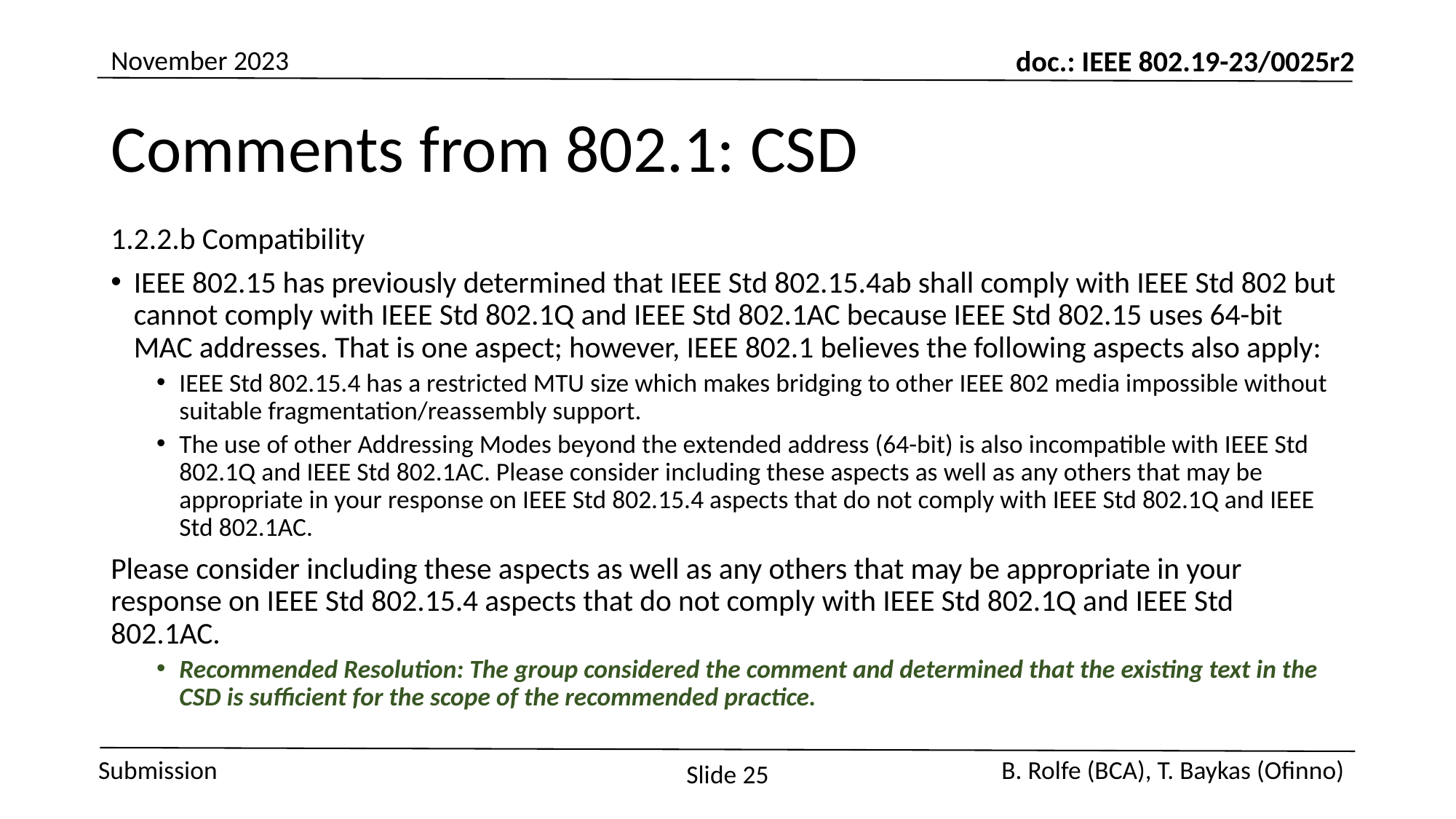

November 2023
# Comments from 802.1: CSD
1.2.2.b Compatibility
IEEE 802.15 has previously determined that IEEE Std 802.15.4ab shall comply with IEEE Std 802 but cannot comply with IEEE Std 802.1Q and IEEE Std 802.1AC because IEEE Std 802.15 uses 64-bit MAC addresses. That is one aspect; however, IEEE 802.1 believes the following aspects also apply:
IEEE Std 802.15.4 has a restricted MTU size which makes bridging to other IEEE 802 media impossible without suitable fragmentation/reassembly support.
The use of other Addressing Modes beyond the extended address (64-bit) is also incompatible with IEEE Std 802.1Q and IEEE Std 802.1AC. Please consider including these aspects as well as any others that may be appropriate in your response on IEEE Std 802.15.4 aspects that do not comply with IEEE Std 802.1Q and IEEE Std 802.1AC.
Please consider including these aspects as well as any others that may be appropriate in your response on IEEE Std 802.15.4 aspects that do not comply with IEEE Std 802.1Q and IEEE Std 802.1AC.
Recommended Resolution: The group considered the comment and determined that the existing text in the CSD is sufficient for the scope of the recommended practice.